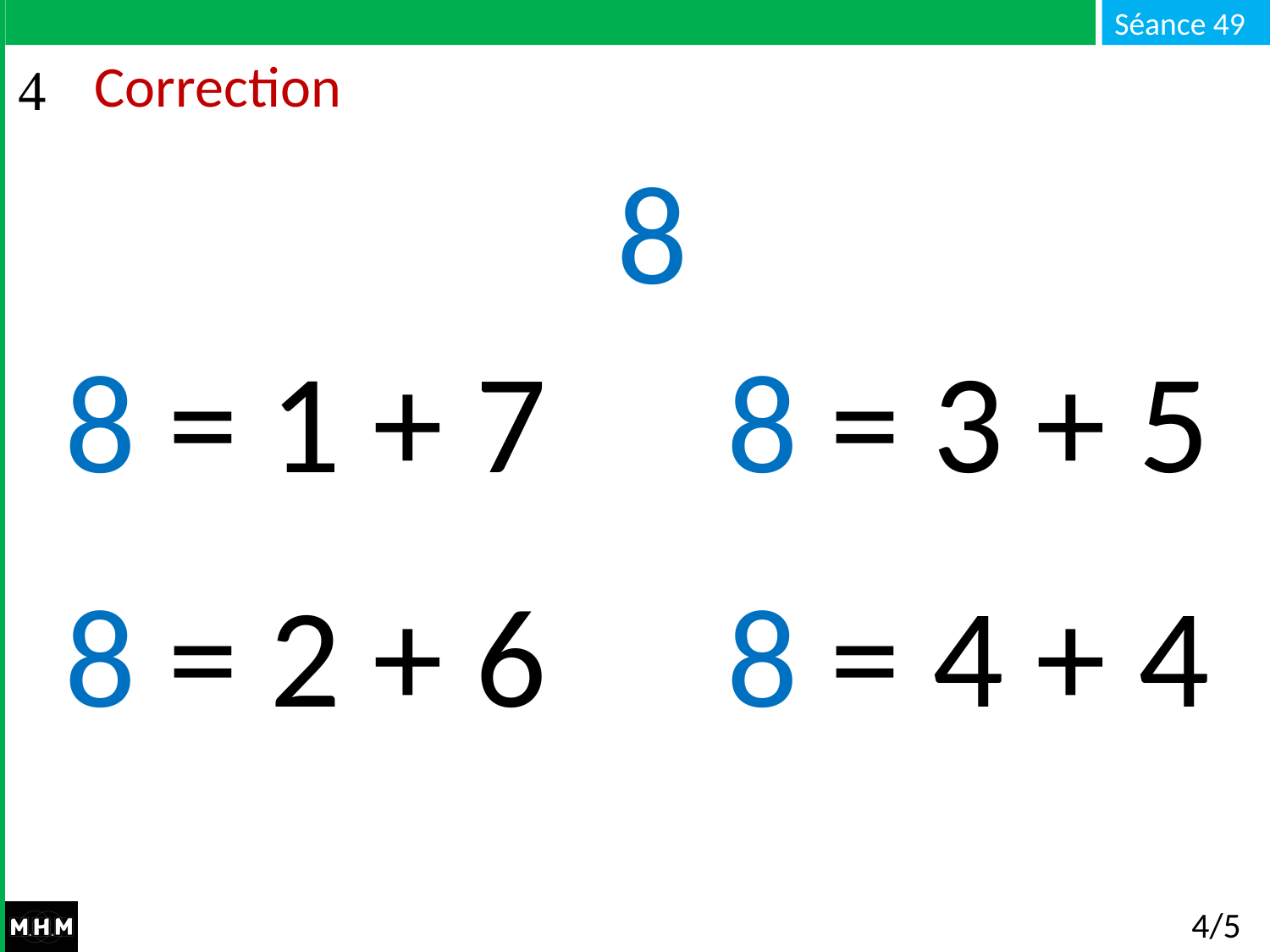

# Correction
8
8 = 1 + 7
8 = 3 + 5
8 = 4 + 4
8 = 2 + 6
4/5